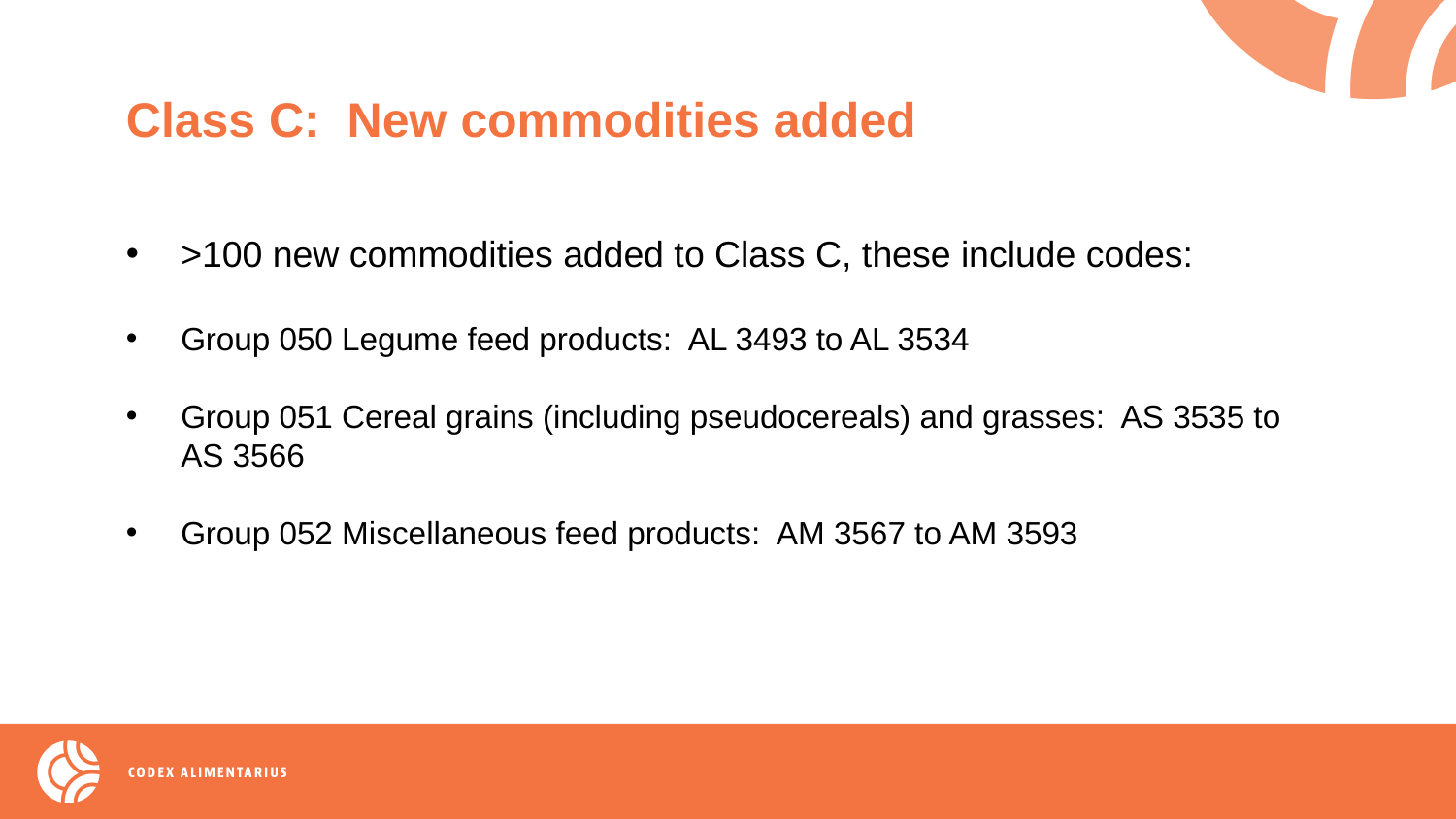

Class C:  New commodities added
>100 new commodities added to Class C, these include codes:

Group 050 Legume feed products:  AL 3493 to AL 3534

Group 051 Cereal grains (including pseudocereals) and grasses:  AS 3535 to AS 3566

Group 052 Miscellaneous feed products:  AM 3567 to AM 3593